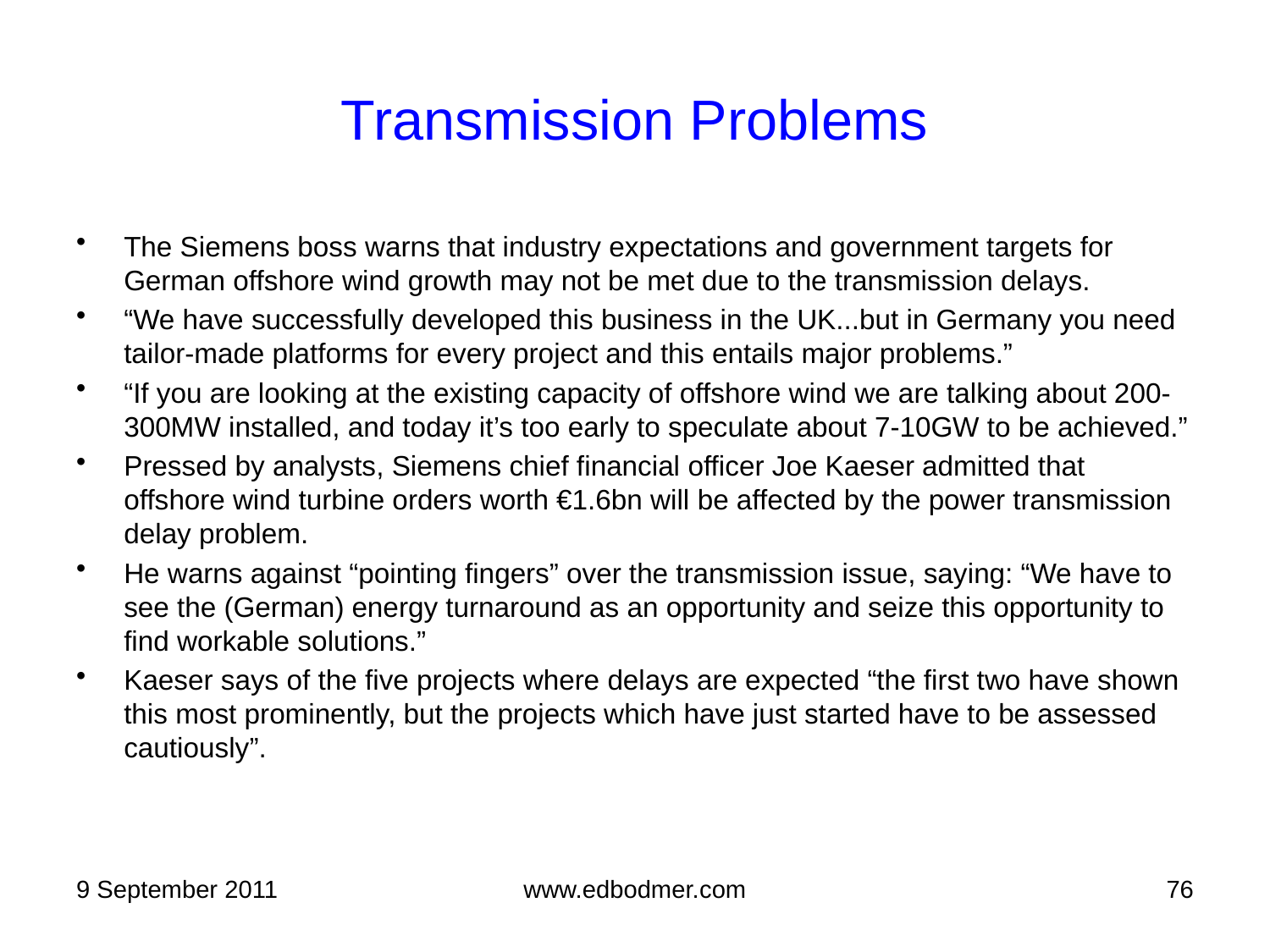

# Transmission Problems
The Siemens boss warns that industry expectations and government targets for German offshore wind growth may not be met due to the transmission delays.
“We have successfully developed this business in the UK...but in Germany you need tailor-made platforms for every project and this entails major problems.”
“If you are looking at the existing capacity of offshore wind we are talking about 200-300MW installed, and today it’s too early to speculate about 7-10GW to be achieved.”
Pressed by analysts, Siemens chief financial officer Joe Kaeser admitted that offshore wind turbine orders worth €1.6bn will be affected by the power transmission delay problem.
He warns against “pointing fingers” over the transmission issue, saying: “We have to see the (German) energy turnaround as an opportunity and seize this opportunity to find workable solutions.”
Kaeser says of the five projects where delays are expected “the first two have shown this most prominently, but the projects which have just started have to be assessed cautiously”.

9 September 2011
www.edbodmer.com
76